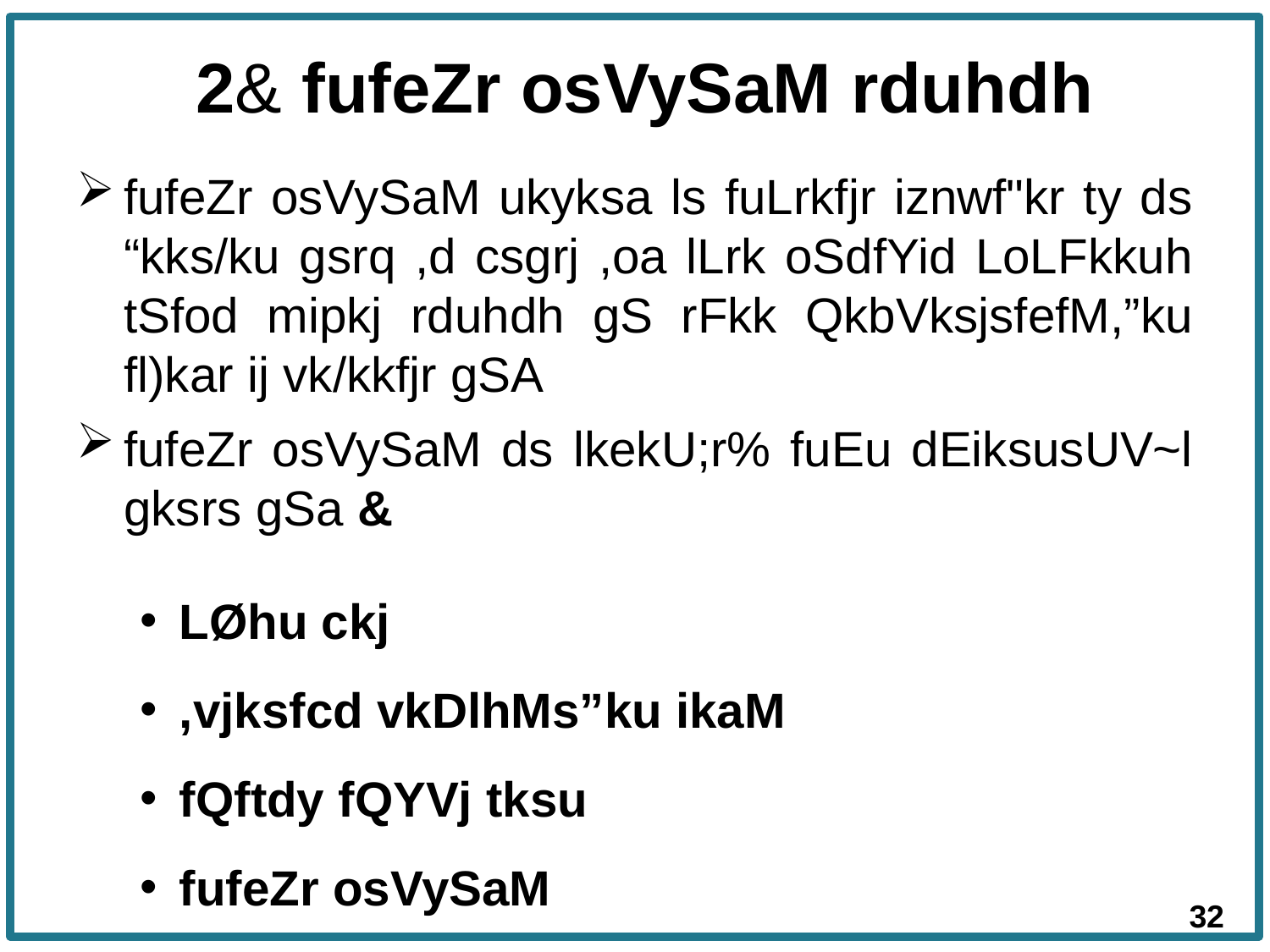

# 2& fufeZr osVySaM rduhdh
fufeZr osVySaM ukyksa ls fuLrkfjr iznwf"kr ty ds “kks/ku gsrq ,d csgrj ,oa lLrk oSdfYid LoLFkkuh tSfod mipkj rduhdh gS rFkk QkbVksjsfefM,”ku fl)kar ij vk/kkfjr gSA

fufeZr osVySaM ds lkekU;r% fuEu dEiksusUV~l gksrs gSa &

LØhu ckj
,vjksfcd vkDlhMs”ku ikaM
fQftdy fQYVj tksu
fufeZr osVySaM

32